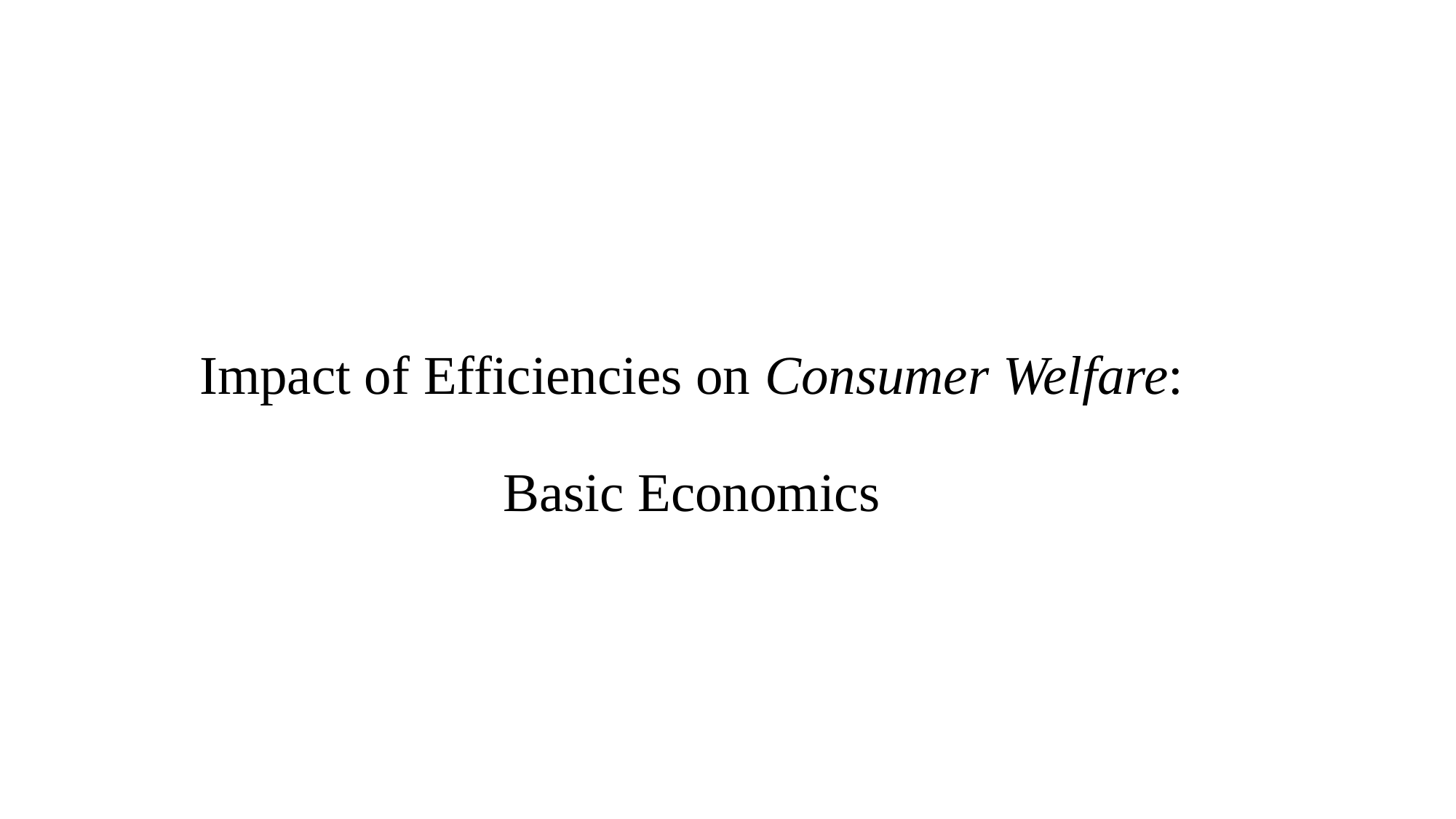

# Impact of Efficiencies on Consumer Welfare: Basic Economics